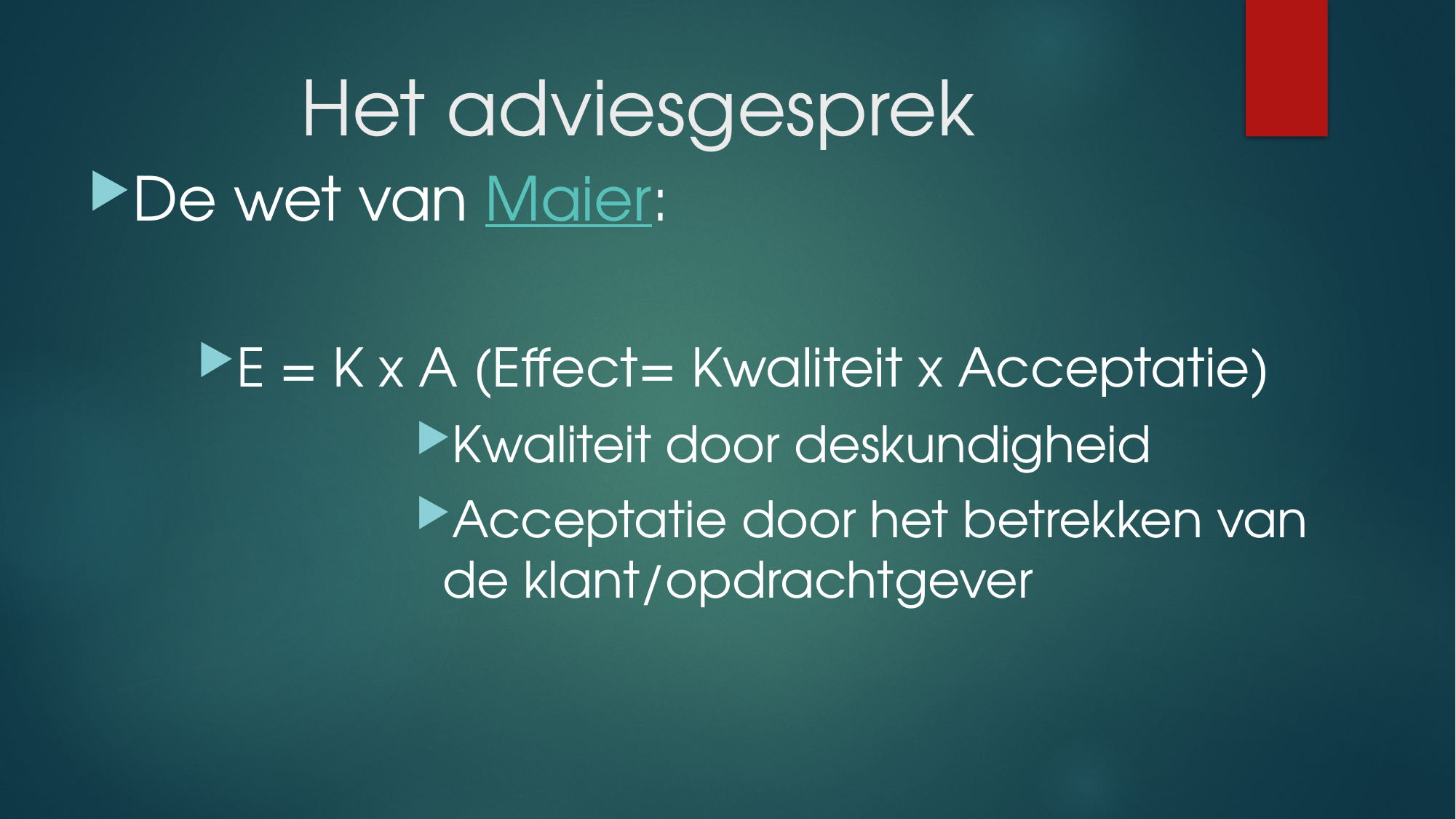

# Het adviesgesprek
De wet van Maier:

E = K x A (Effect= Kwaliteit x Acceptatie)
Kwaliteit door deskundigheid
Acceptatie door het betrekken van de klant/opdrachtgever